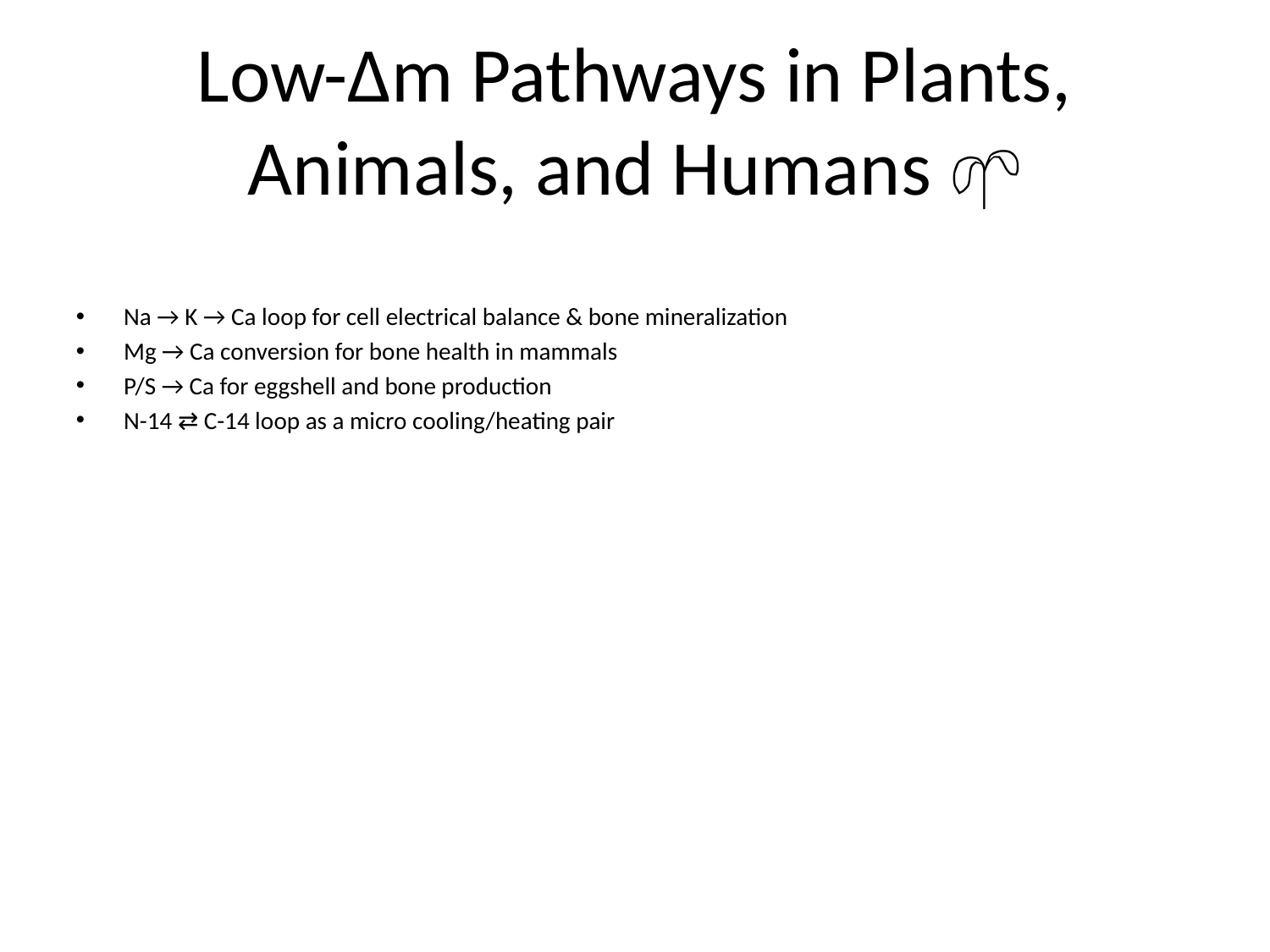

# Low-Δm Pathways in Plants, Animals, and Humans 🌱

Na → K → Ca loop for cell electrical balance & bone mineralization
Mg → Ca conversion for bone health in mammals
P/S → Ca for eggshell and bone production
N-14 ⇄ C-14 loop as a micro cooling/heating pair